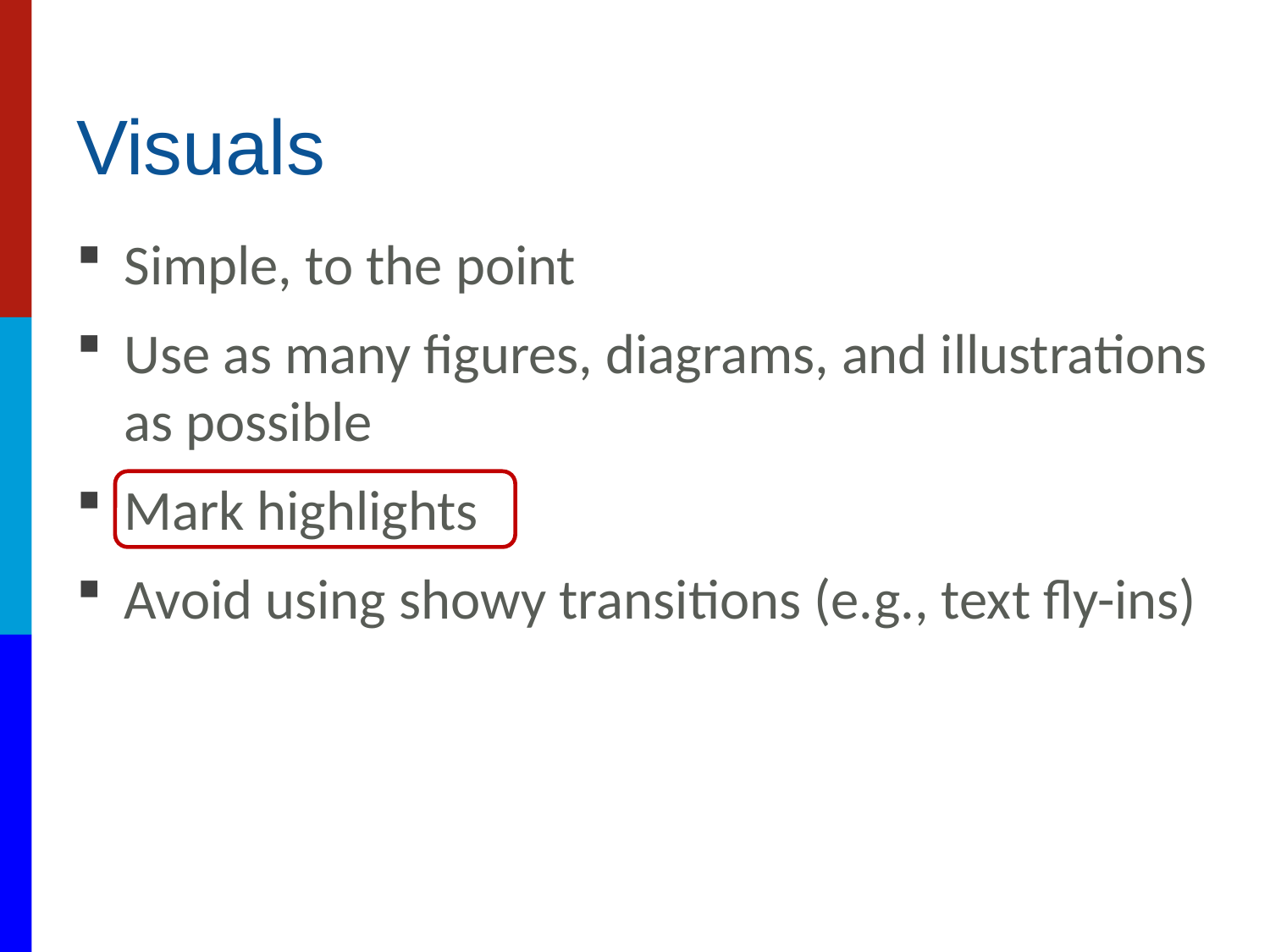

# Visuals
Simple, to the point
Use as many figures, diagrams, and illustrations as possible
Mark highlights
Avoid using showy transitions (e.g., text fly-ins)